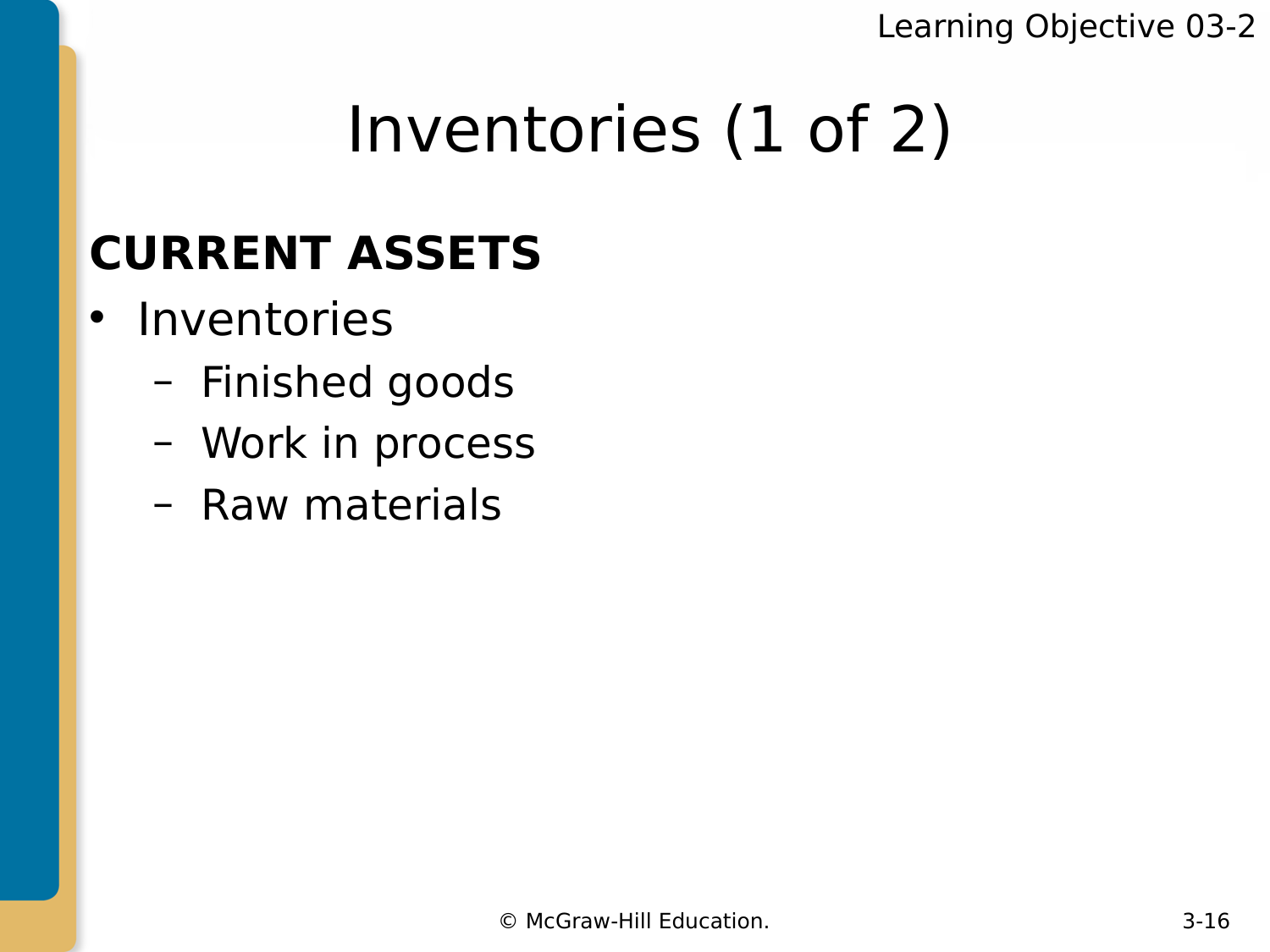

Learning Objective 03-2
# Inventories (1 of 2)
CURRENT ASSETS
Inventories
Finished goods
Work in process
Raw materials